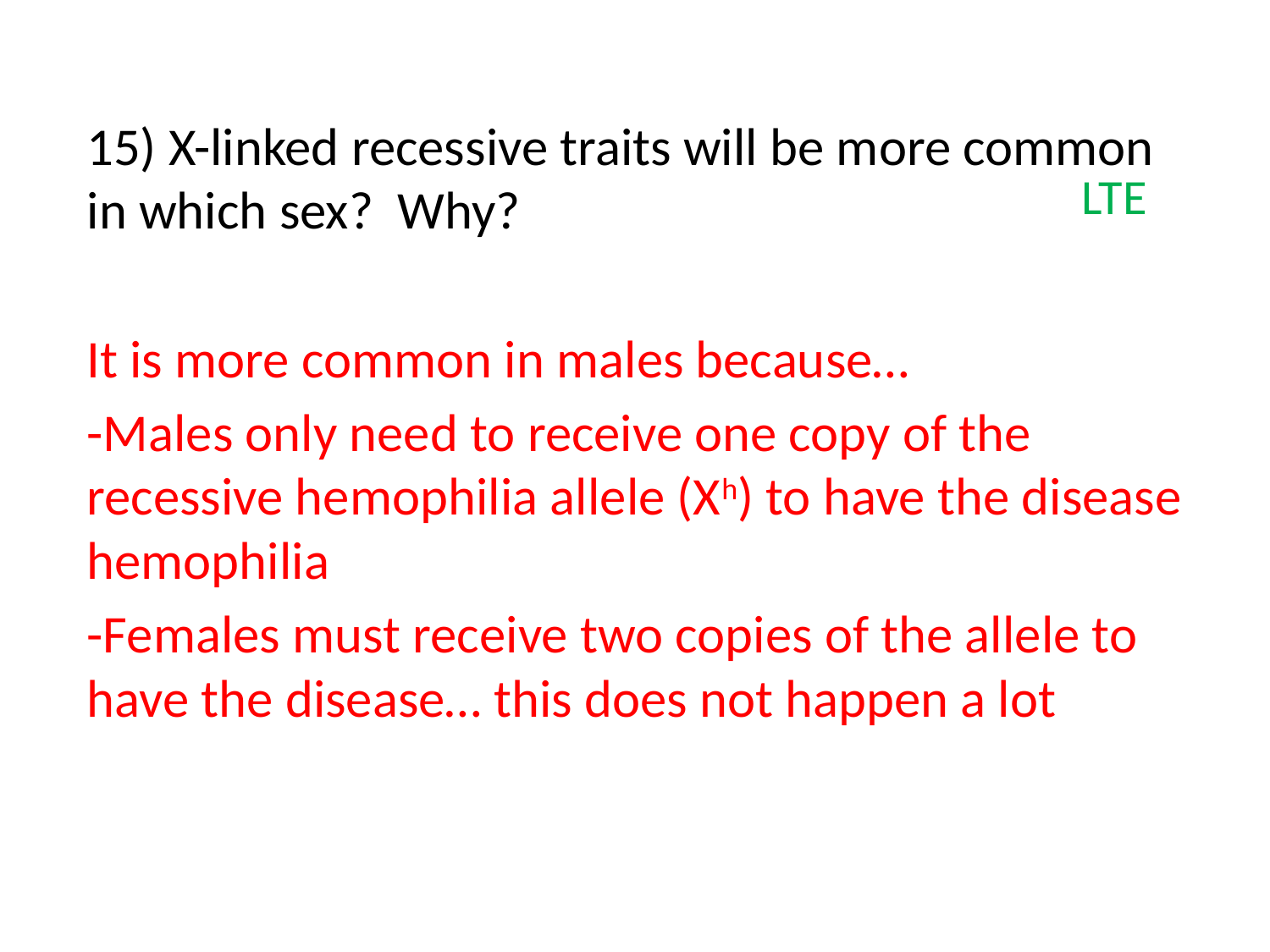

15) X-linked recessive traits will be more common in which sex?  Why?

It is more common in males because…
-Males only need to receive one copy of the recessive hemophilia allele (Xh) to have the disease hemophilia
-Females must receive two copies of the allele to have the disease… this does not happen a lot

LTE